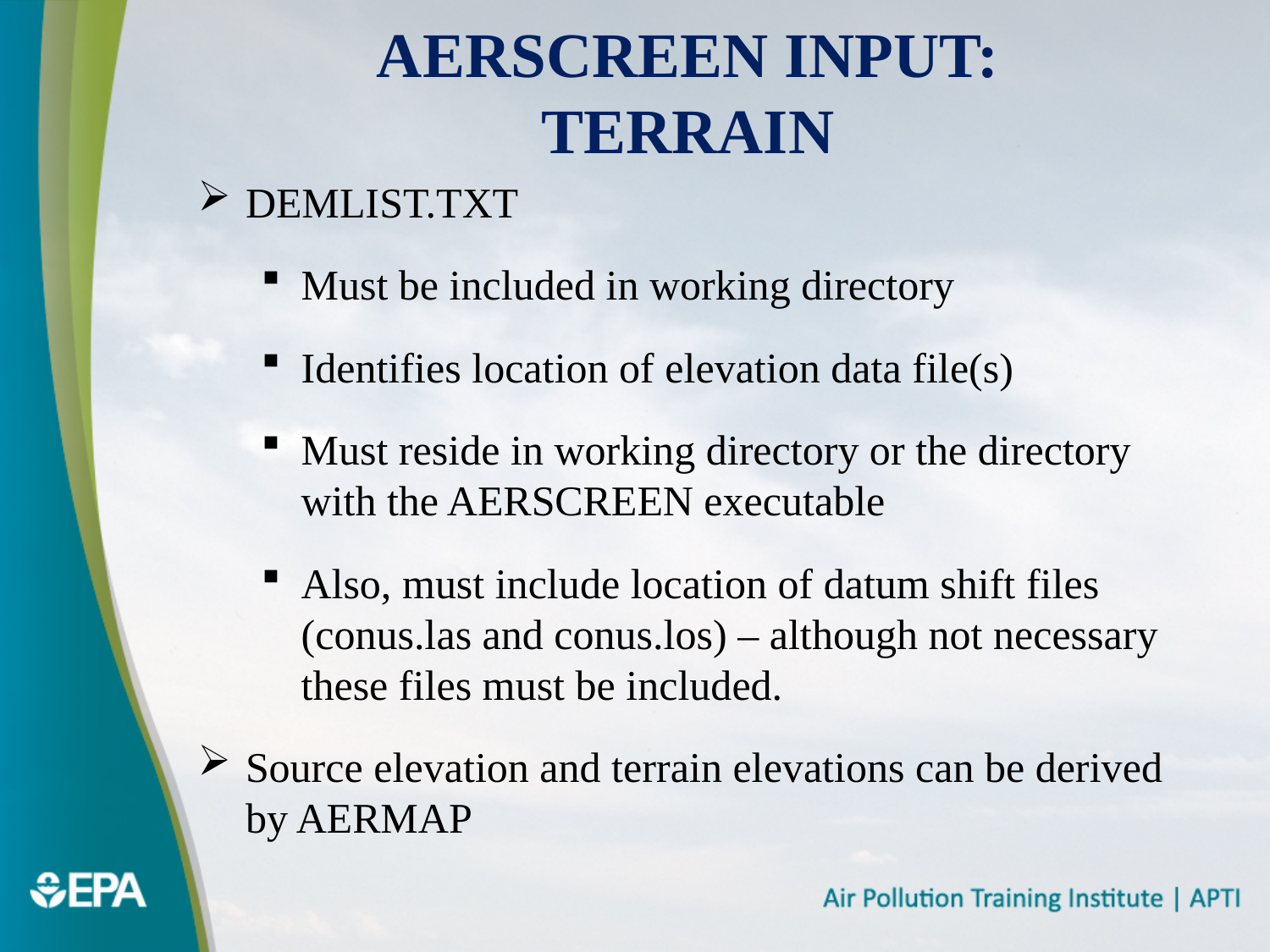

# AERSCREEN Input: Terrain
DEMLIST.TXT
Must be included in working directory
Identifies location of elevation data file(s)
Must reside in working directory or the directory with the AERSCREEN executable
Also, must include location of datum shift files (conus.las and conus.los) – although not necessary these files must be included.
Source elevation and terrain elevations can be derived by AERMAP